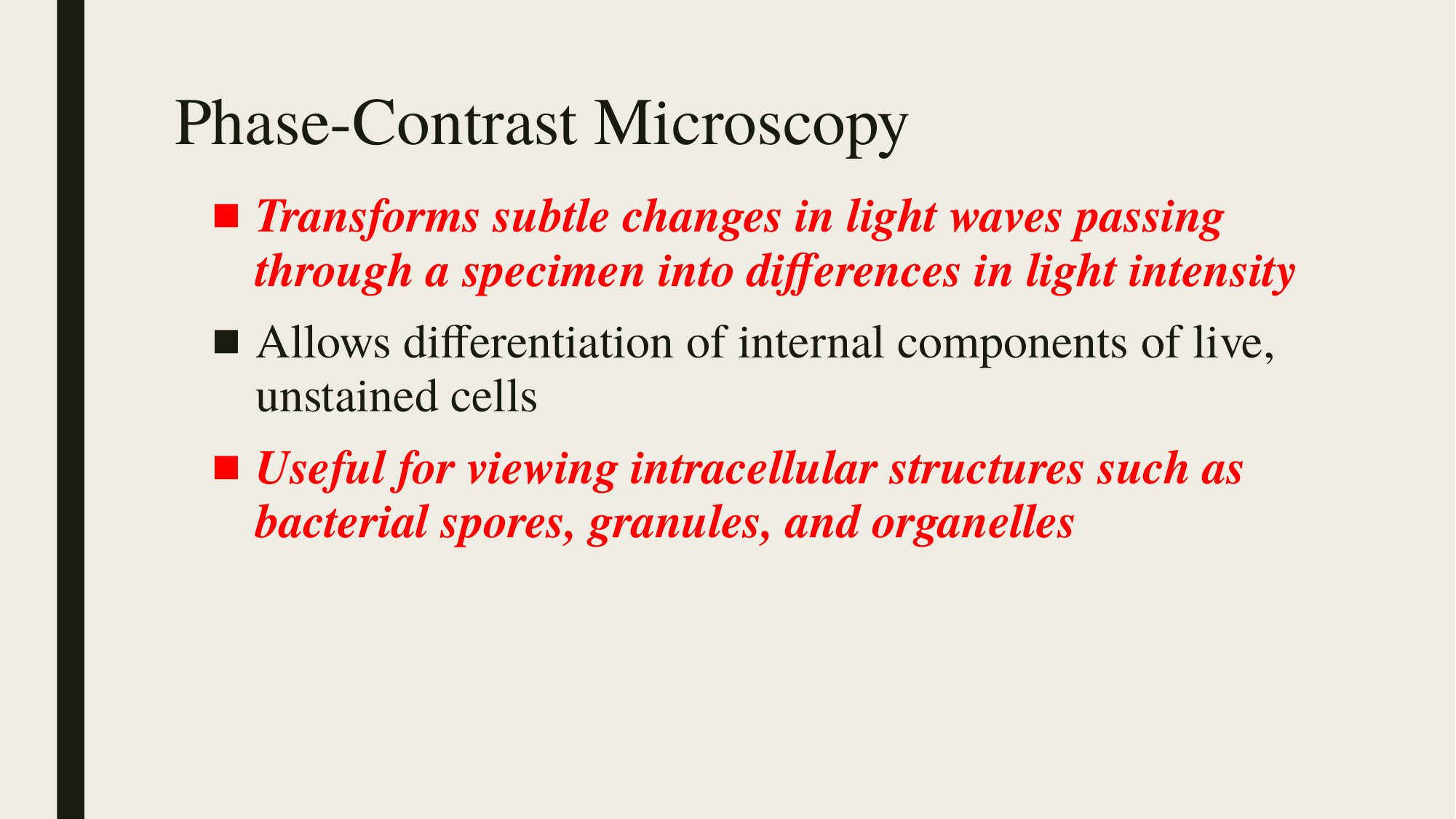

# Phase-Contrast Microscopy
Transforms subtle changes in light waves passing through a specimen into differences in light intensity
Allows differentiation of internal components of live, unstained cells
Useful for viewing intracellular structures such as bacterial spores, granules, and organelles